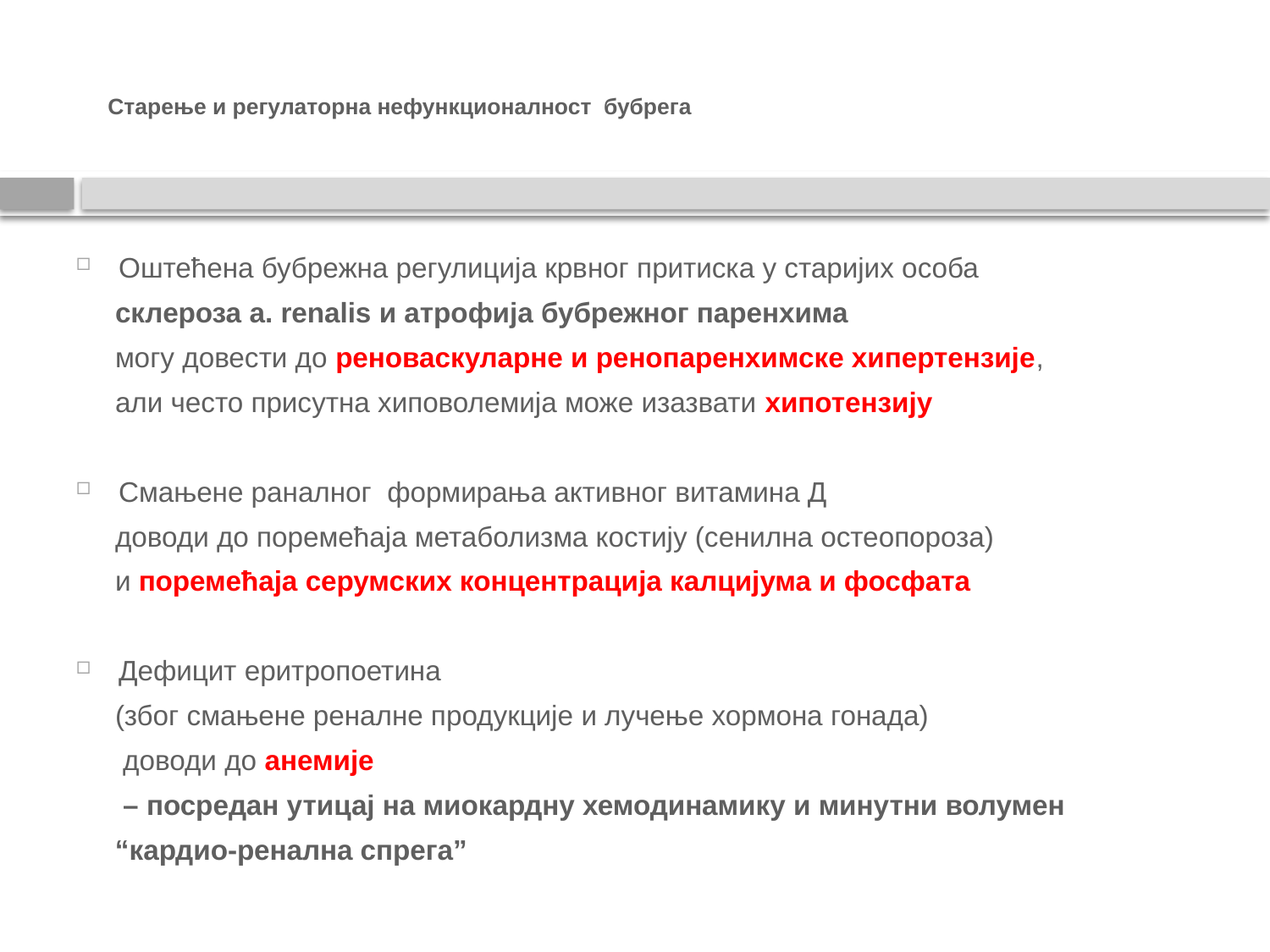

# Старење и регулаторна нефункционалност  бубрега
Оштећена бубрежна регулиција крвног притиска у старијих особа
     склероза a. renalis и атрофија бубрежног паренхима
     могу довести до реноваскуларне и ренопаренхимске хипертензије,
     али често присутна хиповолемија може изазвати хипотензију

Смањене раналног  формирања активног витамина Д
     доводи до поремећаја метаболизма костију (сенилна остеопороза)
     и поремећаја серумских концентрација калцијума и фосфата

Дефицит еритропоетина
     (због смањене реналне продукције и лучење хормона гонада)
      доводи до анемије
      – посредан утицај на миокардну хемодинамику и минутни волумен
     “кардио-ренална спрега”